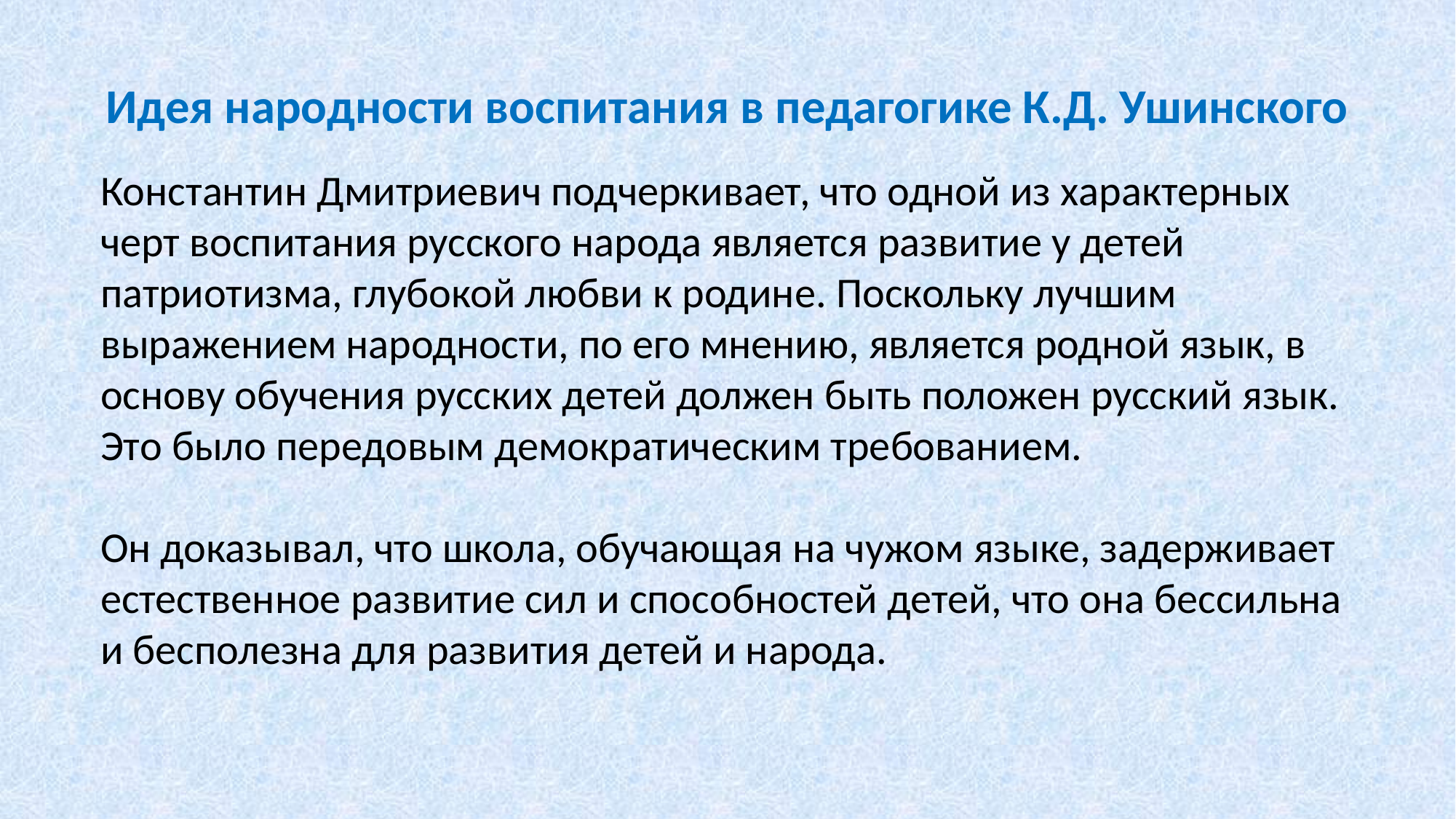

Идея народности воспитания в педагогике К.Д. Ушинского
Константин Дмитриевич подчеркивает, что одной из характерных черт воспитания русского народа является развитие у детей патриотизма, глубокой любви к родине. Поскольку лучшим выражением народности, по его мнению, является родной язык, в основу обучения русских детей должен быть положен русский язык. Это было передовым демократическим требованием.

Он доказывал, что школа, обучающая на чужом языке, задерживает естественное развитие сил и способностей детей, что она бессильна и бесполезна для развития детей и народа.